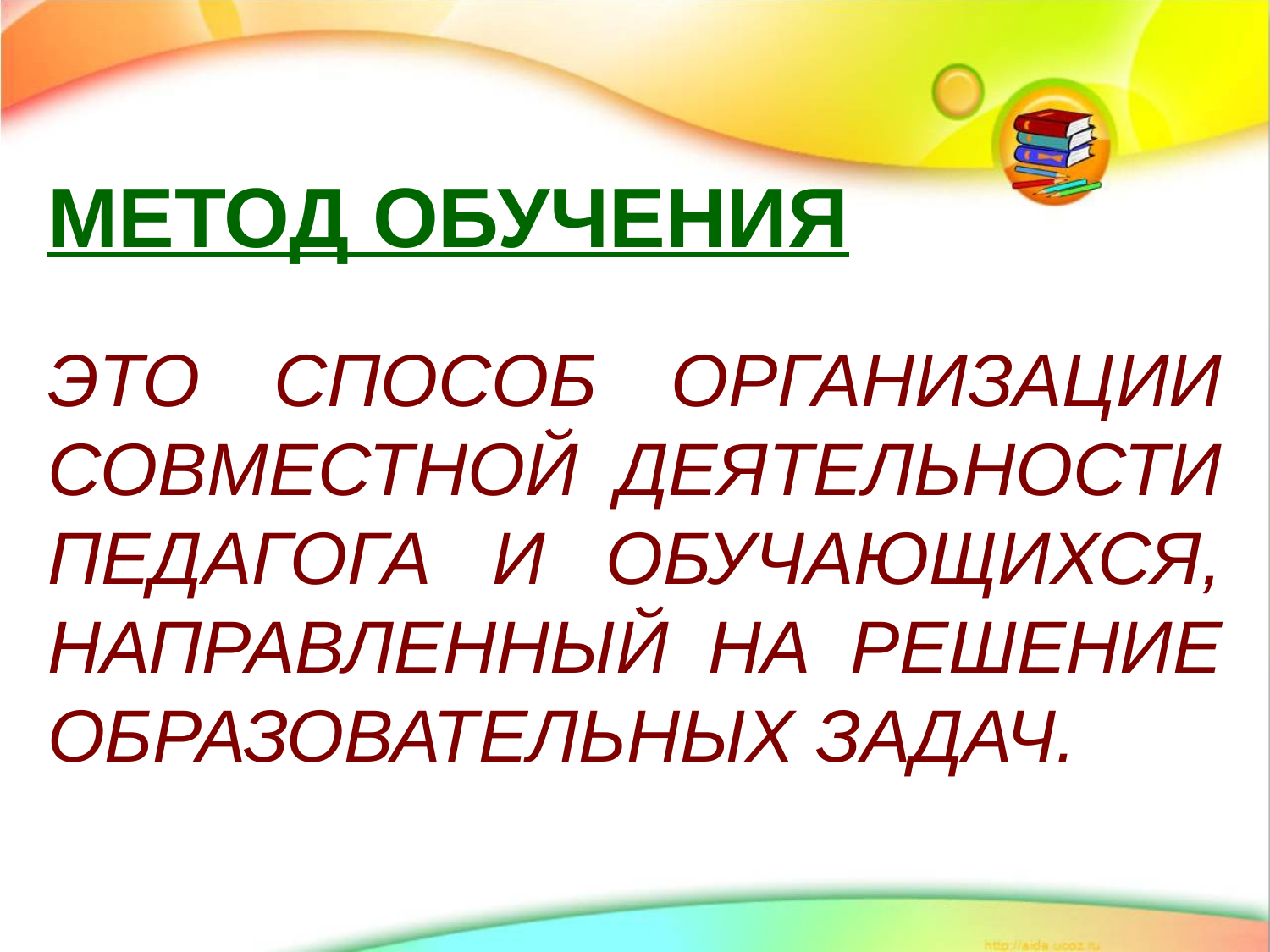

МЕТОД ОБУЧЕНИЯ
ЭТО СПОСОБ ОРГАНИЗАЦИИ СОВМЕСТНОЙ ДЕЯТЕЛЬНОСТИ ПЕДАГОГА И ОБУЧАЮЩИХСЯ, НАПРАВЛЕННЫЙ НА РЕШЕНИЕ ОБРАЗОВАТЕЛЬНЫХ ЗАДАЧ.